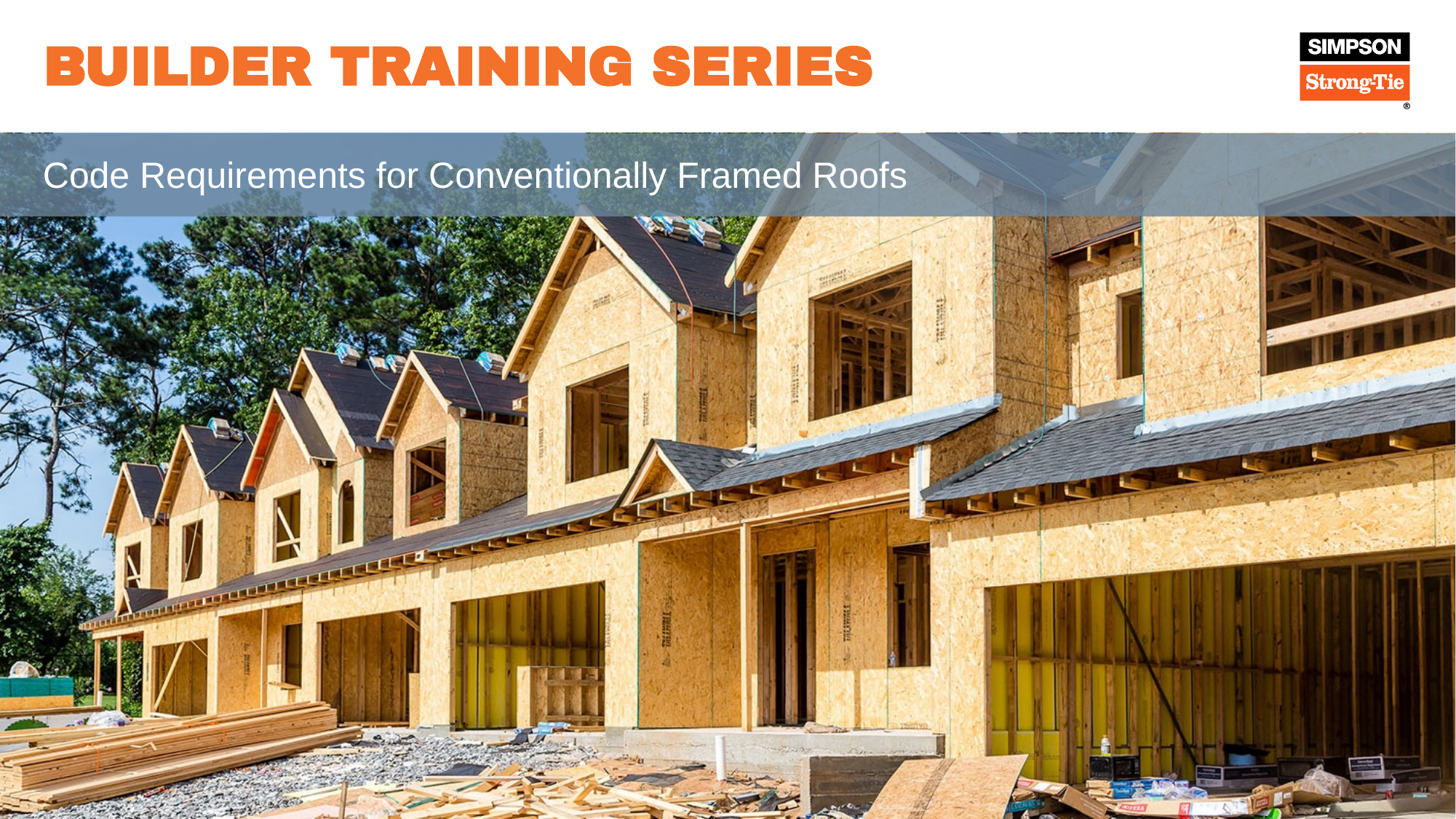

# BUILDER TRAINING SERIES
Code Requirements for Conventionally Framed Roofs